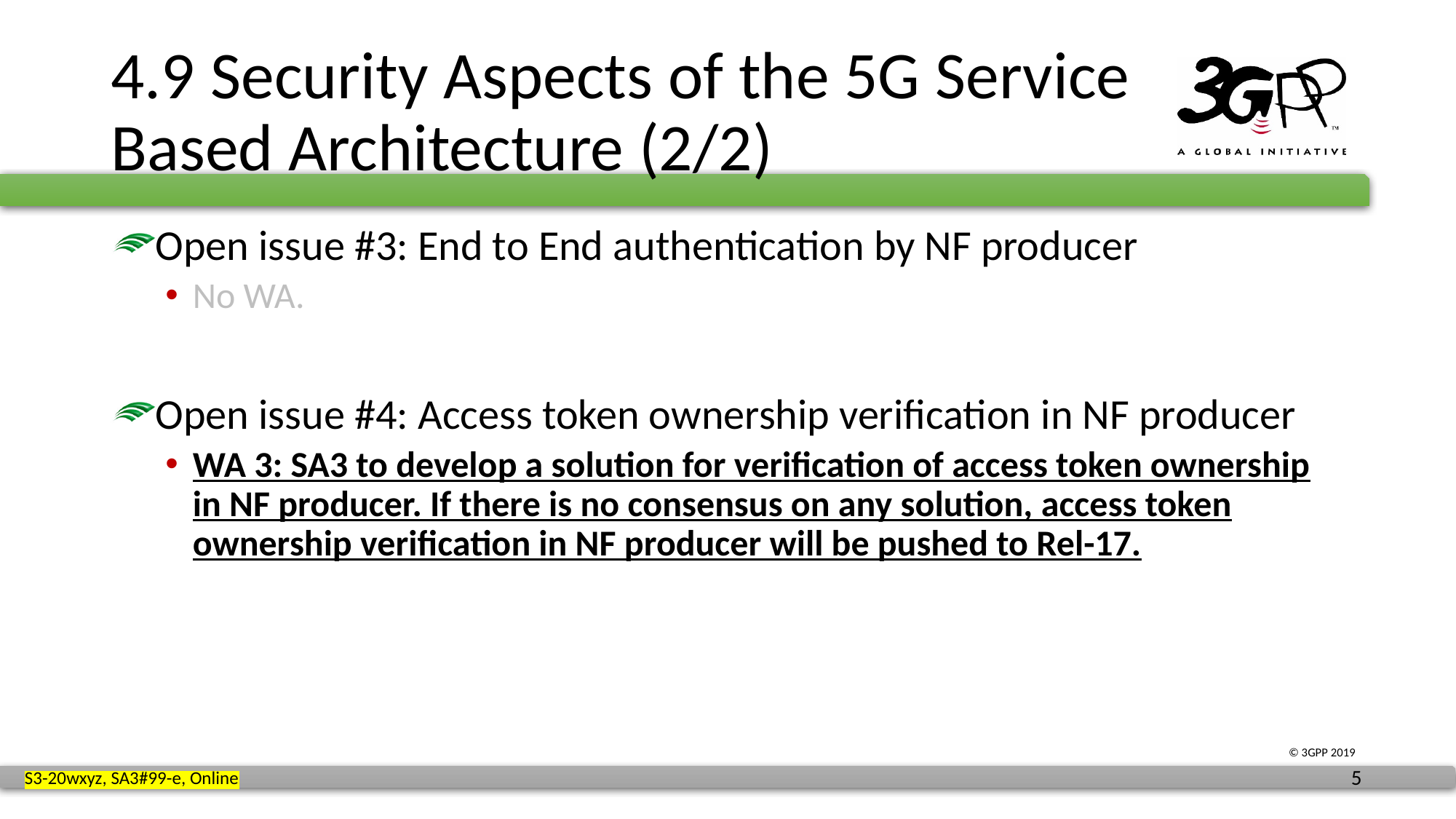

# 4.9 Security Aspects of the 5G Service Based Architecture (2/2)
Open issue #3: End to End authentication by NF producer
No WA.

Open issue #4: Access token ownership verification in NF producer
WA 3: SA3 to develop a solution for verification of access token ownership in NF producer. If there is no consensus on any solution, access token ownership verification in NF producer will be pushed to Rel-17.